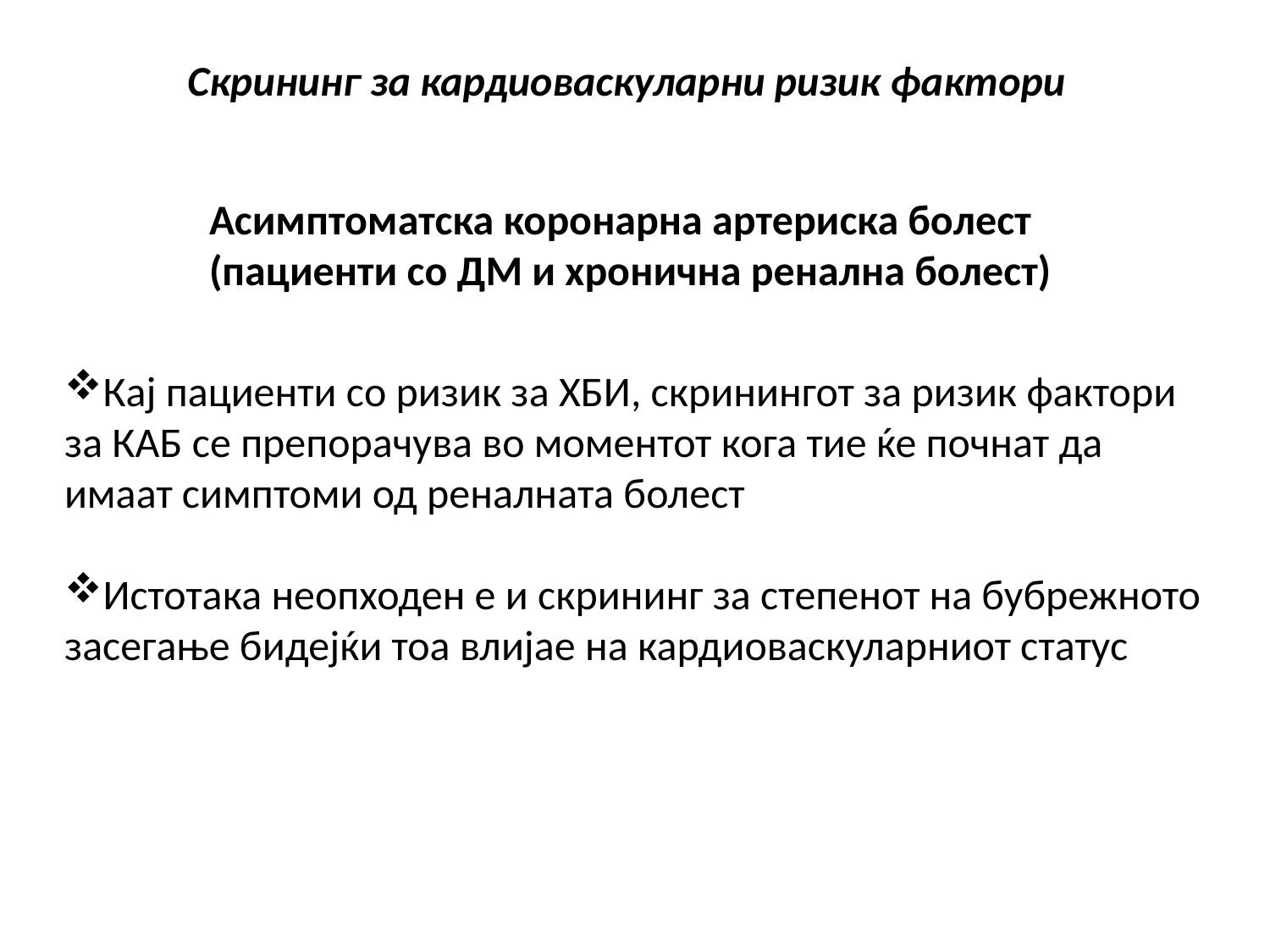

# Скрининг за кардиоваскуларни ризик фактори
Асимптоматска коронарна артериска болест
(пациенти со ДМ и хронична ренална болест)
Кај пациенти со ризик за ХБИ, скринингот за ризик фактори
за КАБ се препорачува во моментот кога тие ќе почнат да
имаат симптоми од реналната болест

Истотака неопходен е и скрининг за степенот на бубрежното
засегање бидејќи тоа влијае на кардиоваскуларниот статус